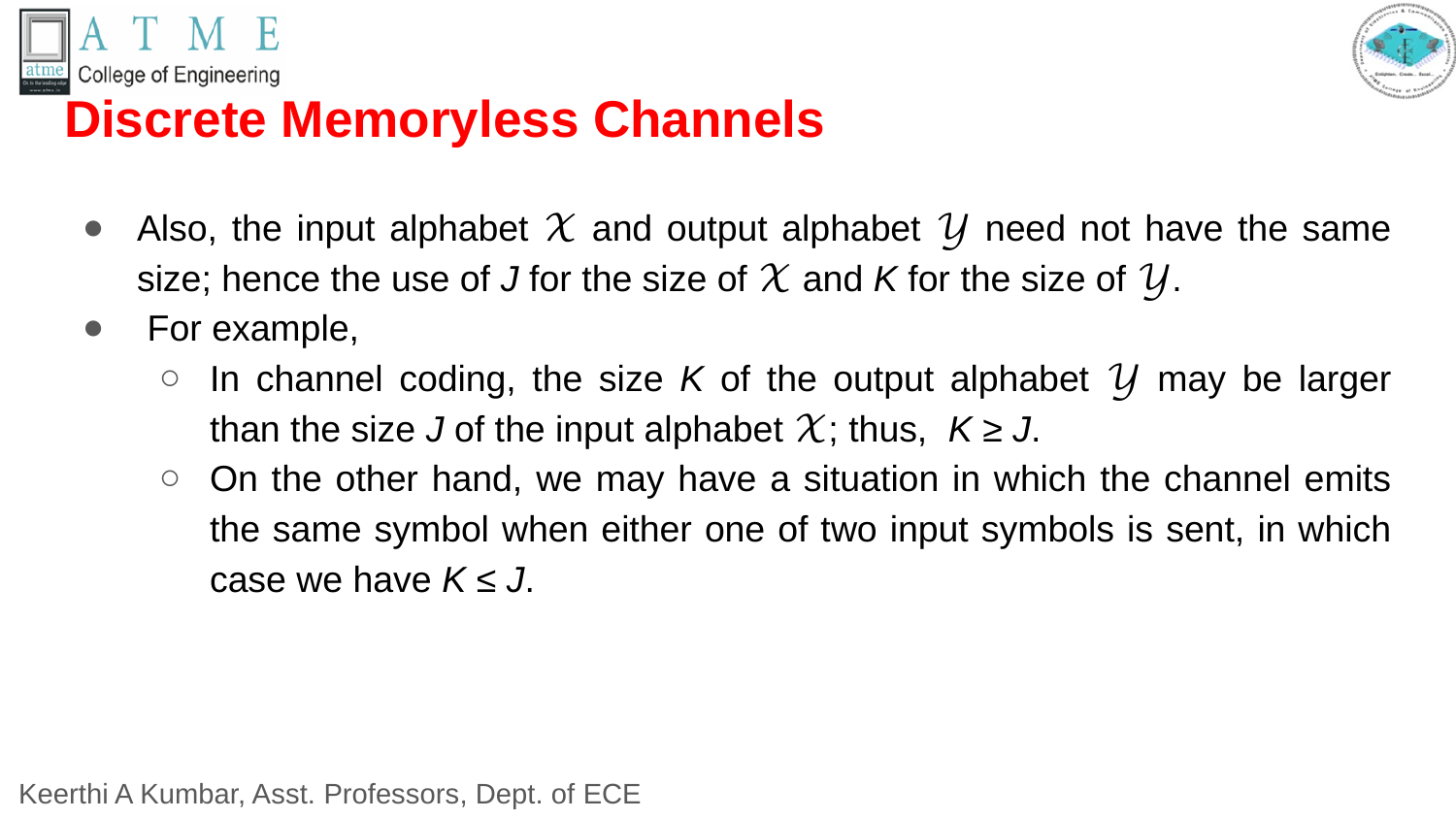

# Discrete Memoryless Channels
Also, the input alphabet 𝒳 and output alphabet 𝒴 need not have the same size; hence the use of J for the size of 𝒳 and K for the size of 𝒴.
 For example,
In channel coding, the size K of the output alphabet 𝒴 may be larger than the size J of the input alphabet 𝒳; thus,  K ≥ J.
On the other hand, we may have a situation in which the channel emits the same symbol when either one of two input symbols is sent, in which case we have K ≤ J.